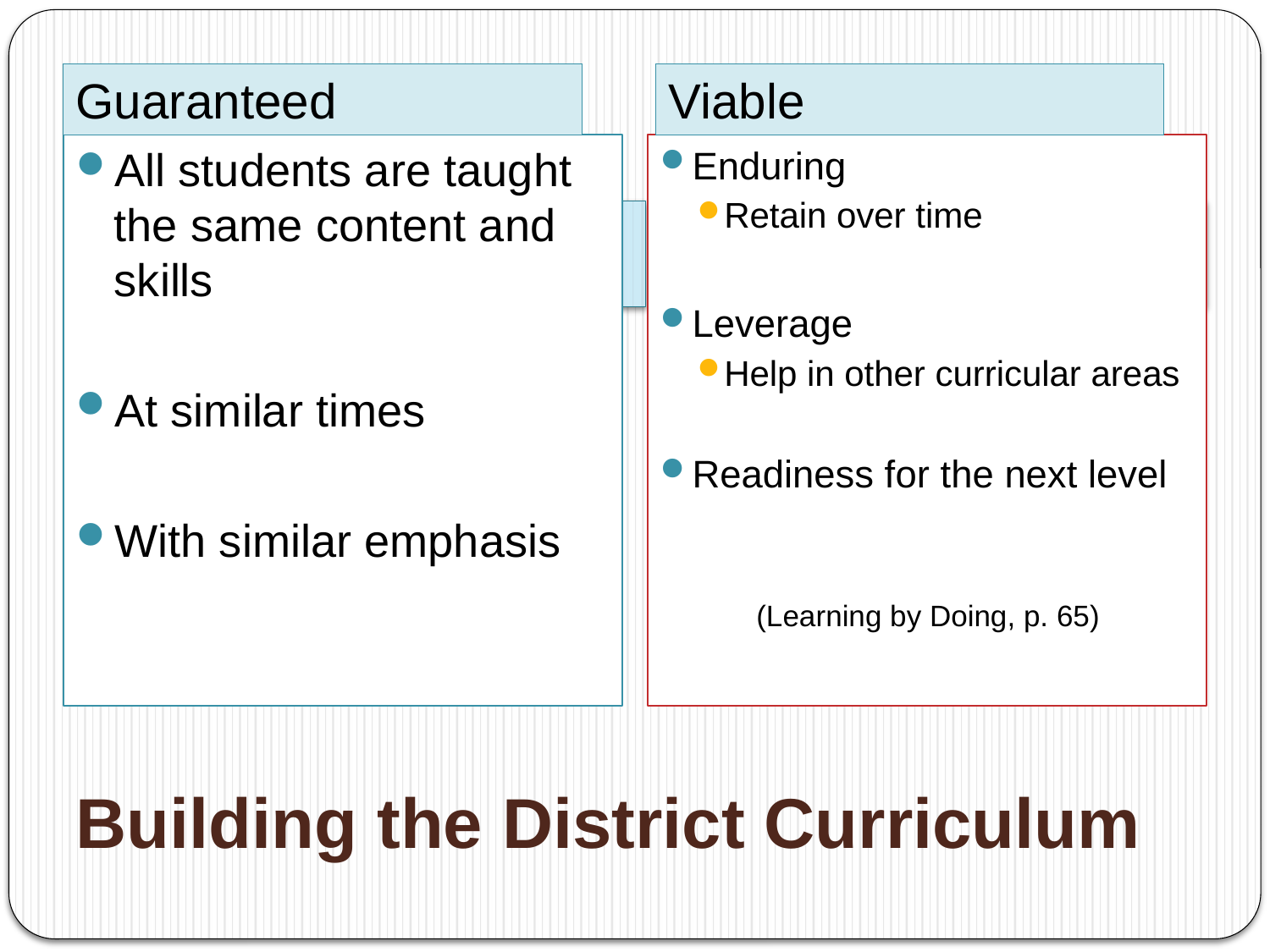

Guaranteed
Viable
All students are taught the same content and skills

At similar times

With similar emphasis

Enduring
Retain over time

Leverage
Help in other curricular areas

Readiness for the next level

	(Learning by Doing, p. 65)
Guaranteed
Viable
# Building the District Curriculum